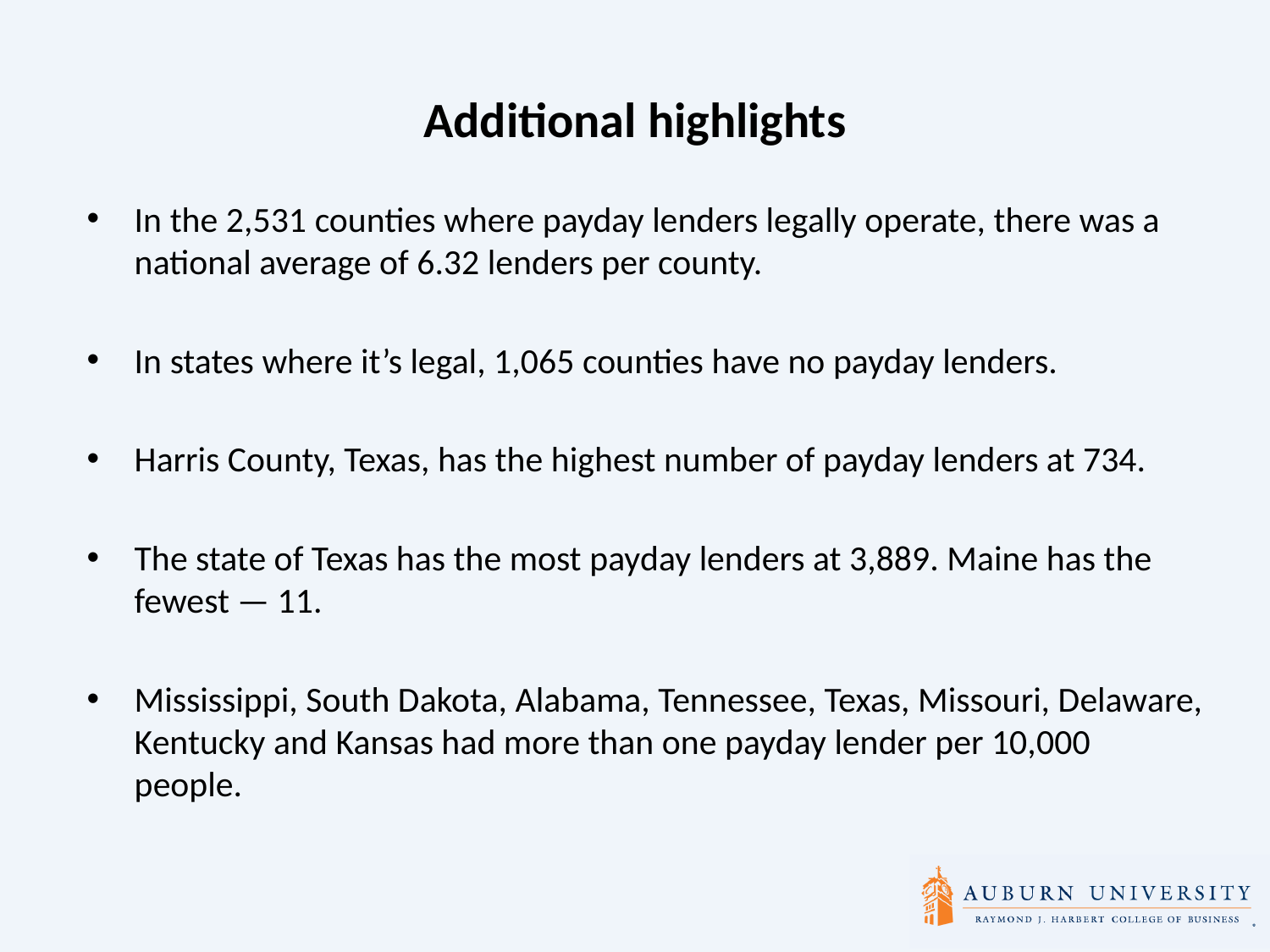

# Additional highlights
In the 2,531 counties where payday lenders legally operate, there was a national average of 6.32 lenders per county.

In states where it’s legal, 1,065 counties have no payday lenders.

Harris County, Texas, has the highest number of payday lenders at 734.

The state of Texas has the most payday lenders at 3,889. Maine has the fewest — 11.

Mississippi, South Dakota, Alabama, Tennessee, Texas, Missouri, Delaware, Kentucky and Kansas had more than one payday lender per 10,000 people.